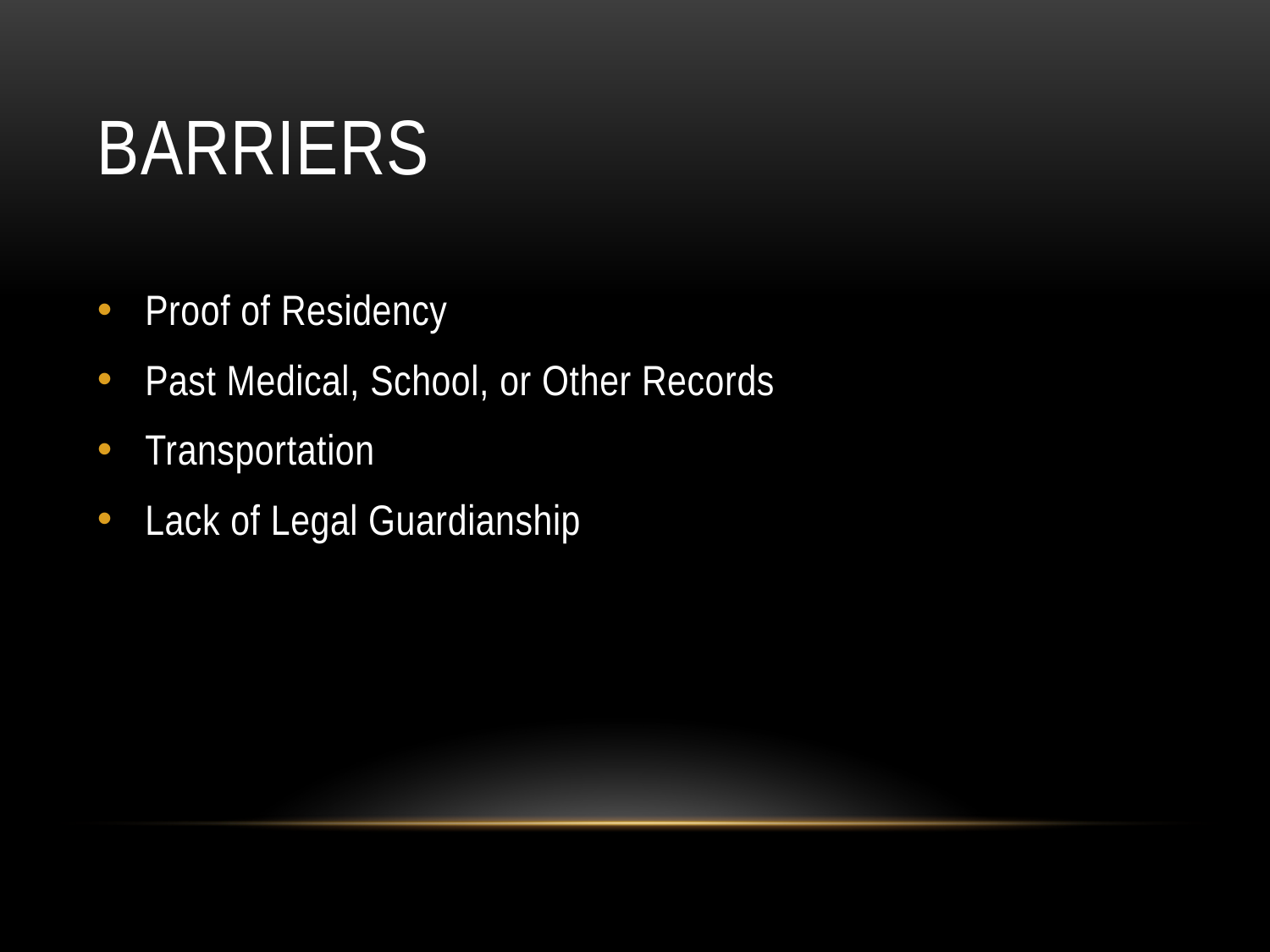

# Barriers

Proof of Residency
Past Medical, School, or Other Records
Transportation
Lack of Legal Guardianship